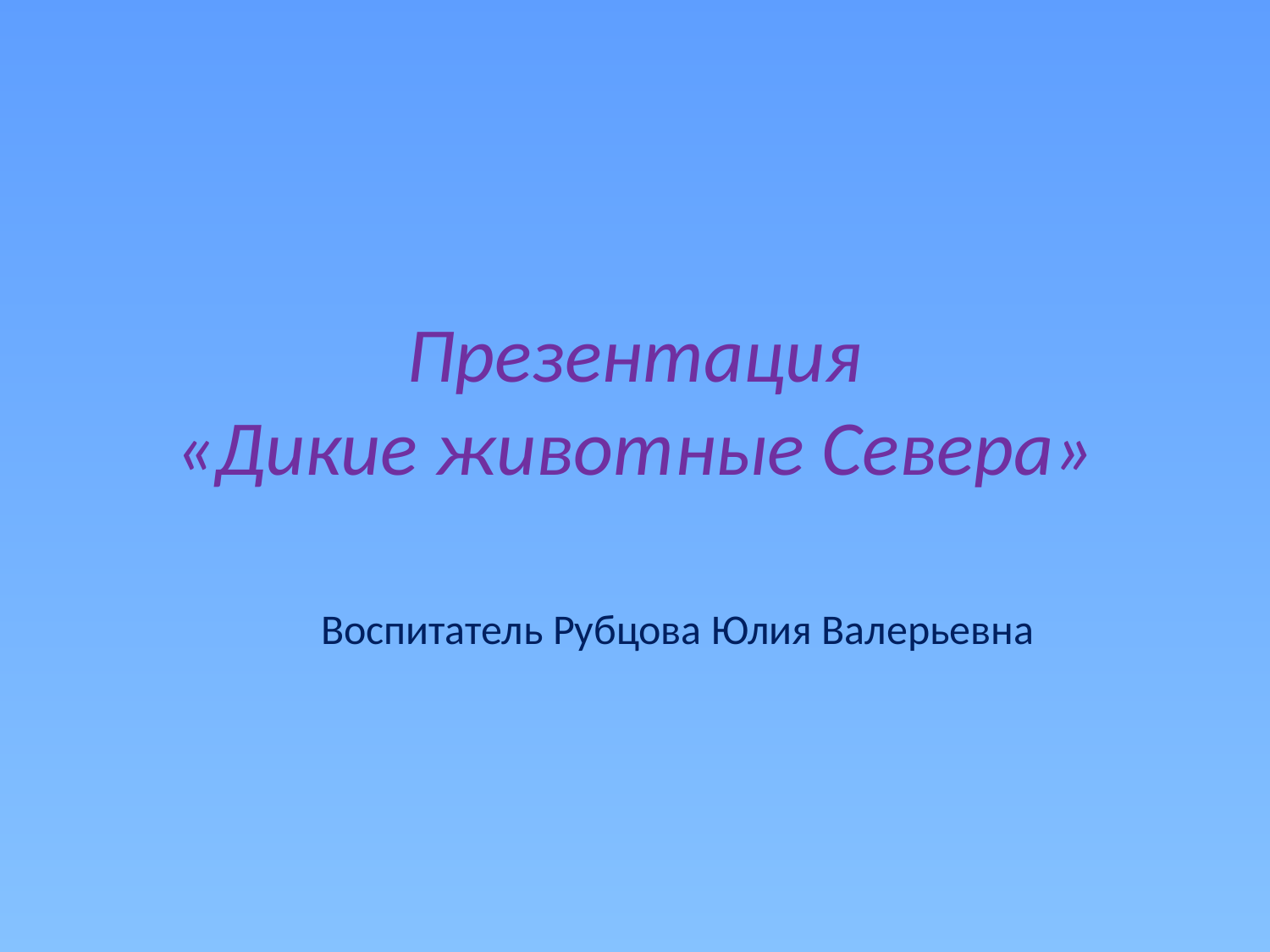

# Презентация «Дикие животные Севера»
         Воспитатель Рубцова Юлия Валерьевна